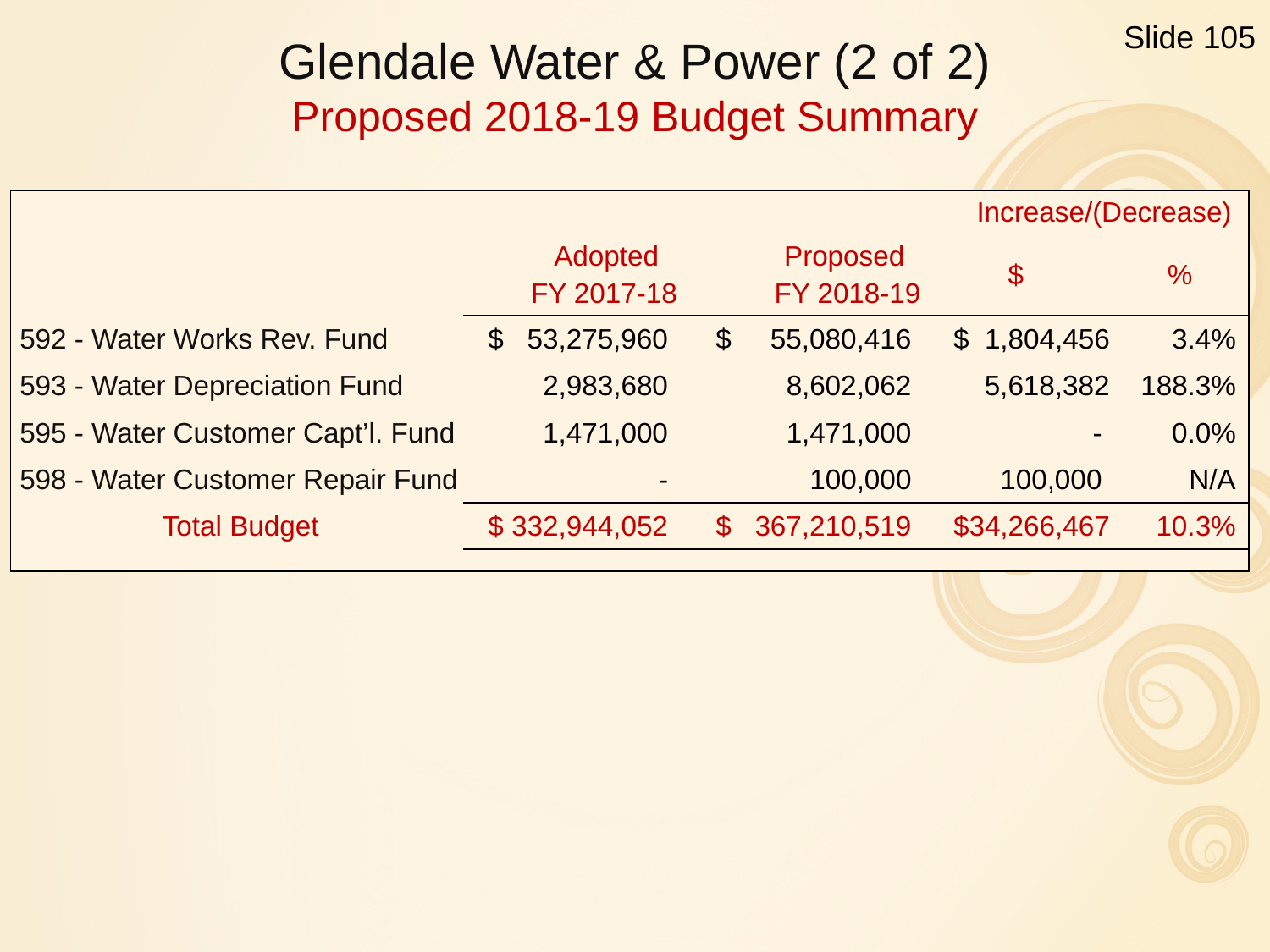

Slide 105
# Glendale Water & Power (2 of 2) Proposed 2018-19 Budget Summary
|  | Adopted FY 2017-18 | Proposed FY 2018-19 | Increase/(Decrease) |  |
| --- | --- | --- | --- | --- |
|  |  |  | $ | % |
| 592 - Water Works Rev. Fund | $ 53,275,960 | $ 55,080,416 | $ 1,804,456 | 3.4% |
| 593 - Water Depreciation Fund | 2,983,680 | 8,602,062 | 5,618,382 | 188.3% |
| 595 - Water Customer Capt’l. Fund | 1,471,000 | 1,471,000 | - | 0.0% |
| 598 - Water Customer Repair Fund | - | 100,000 | 100,000 | N/A |
| Total Budget | $ 332,944,052 | $ 367,210,519 | $34,266,467 | 10.3% |
|  |  |  |  |  |